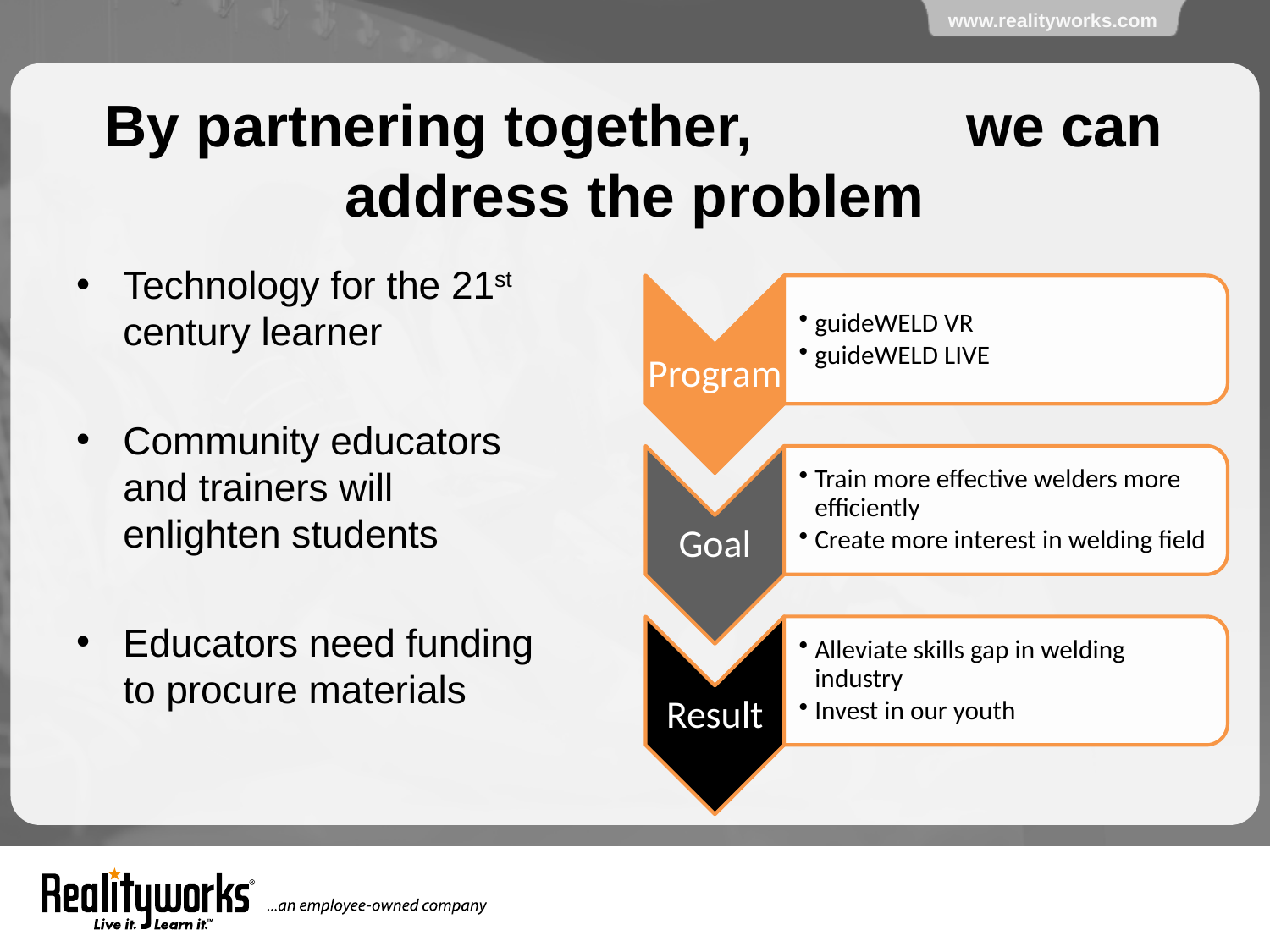

# By partnering together,             we can address the problem
Technology for the 21st century learner

Community educators and trainers will enlighten students

Educators need funding to procure materials
Program
guideWELD VR
guideWELD LIVE
Goal
Train more effective welders more efficiently
Create more interest in welding field
Result
Alleviate skills gap in welding industry
Invest in our youth